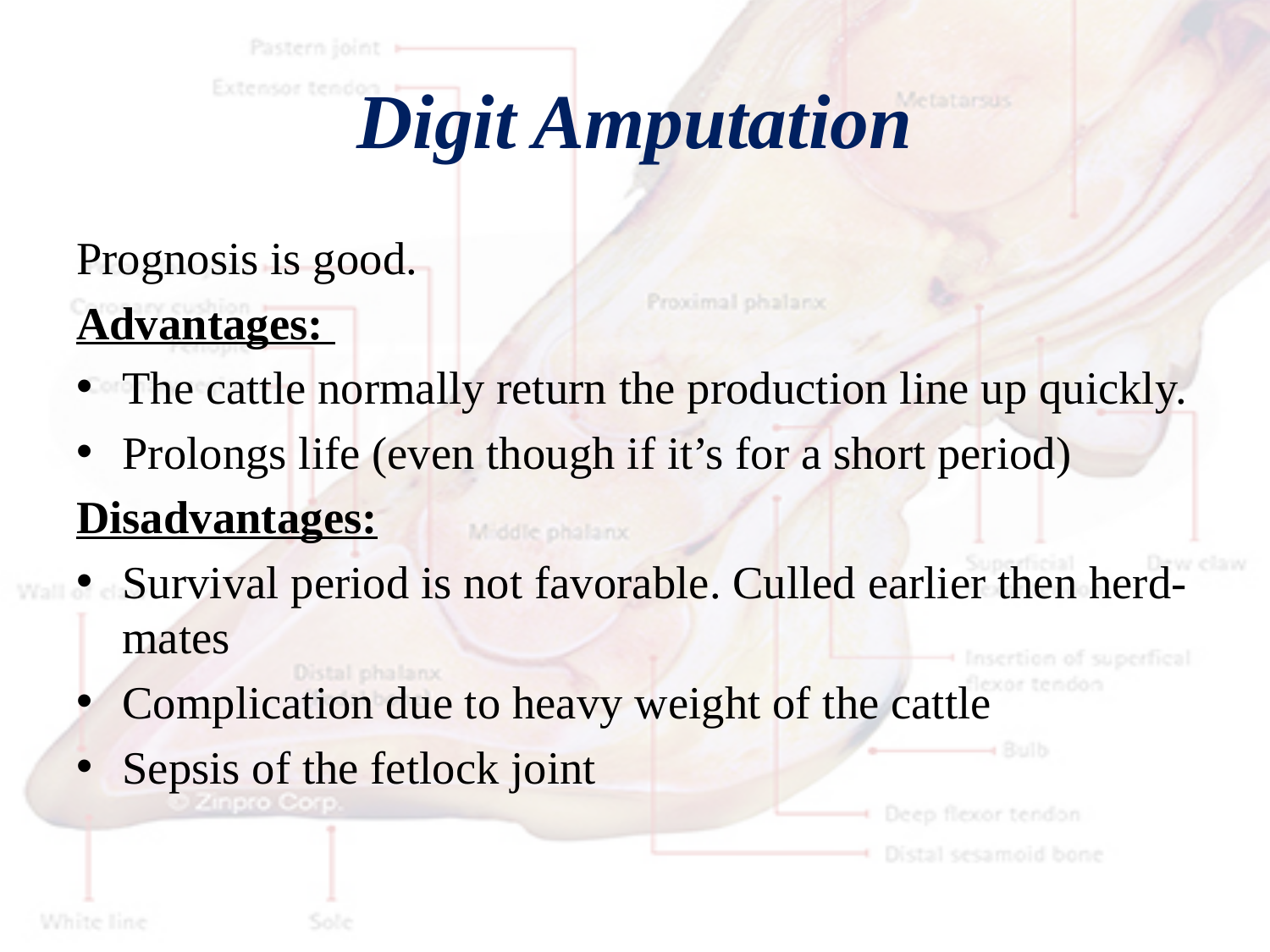

# Digit Amputation
Prognosis is good.
Advantages:
The cattle normally return the production line up quickly.
Prolongs life (even though if it’s for a short period)
Disadvantages:
Survival period is not favorable. Culled earlier then herd-mates
Complication due to heavy weight of the cattle
Sepsis of the fetlock joint